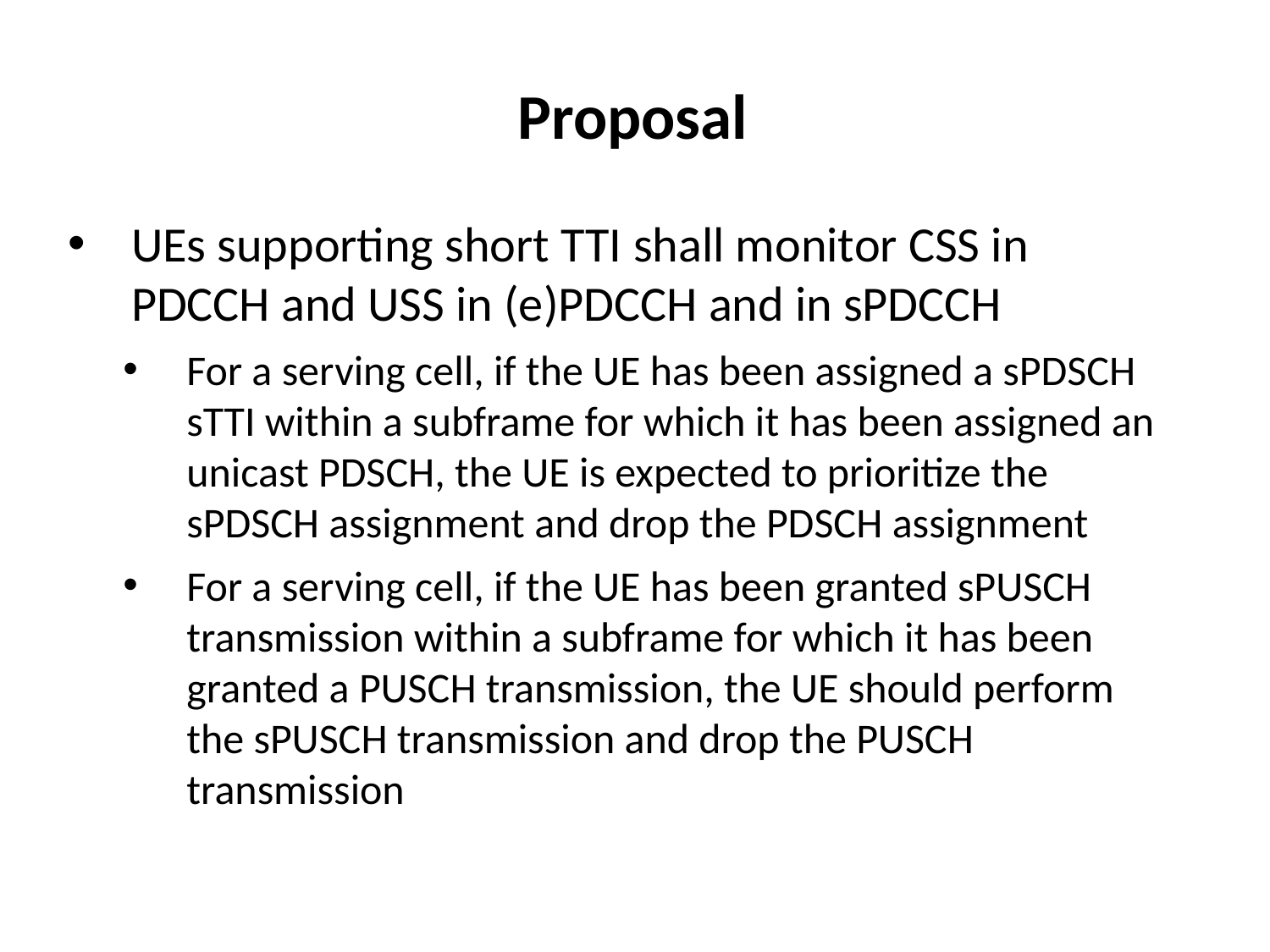

Proposal
UEs supporting short TTI shall monitor CSS in PDCCH and USS in (e)PDCCH and in sPDCCH
For a serving cell, if the UE has been assigned a sPDSCH sTTI within a subframe for which it has been assigned an unicast PDSCH, the UE is expected to prioritize the sPDSCH assignment and drop the PDSCH assignment
For a serving cell, if the UE has been granted sPUSCH transmission within a subframe for which it has been granted a PUSCH transmission, the UE should perform the sPUSCH transmission and drop the PUSCH transmission